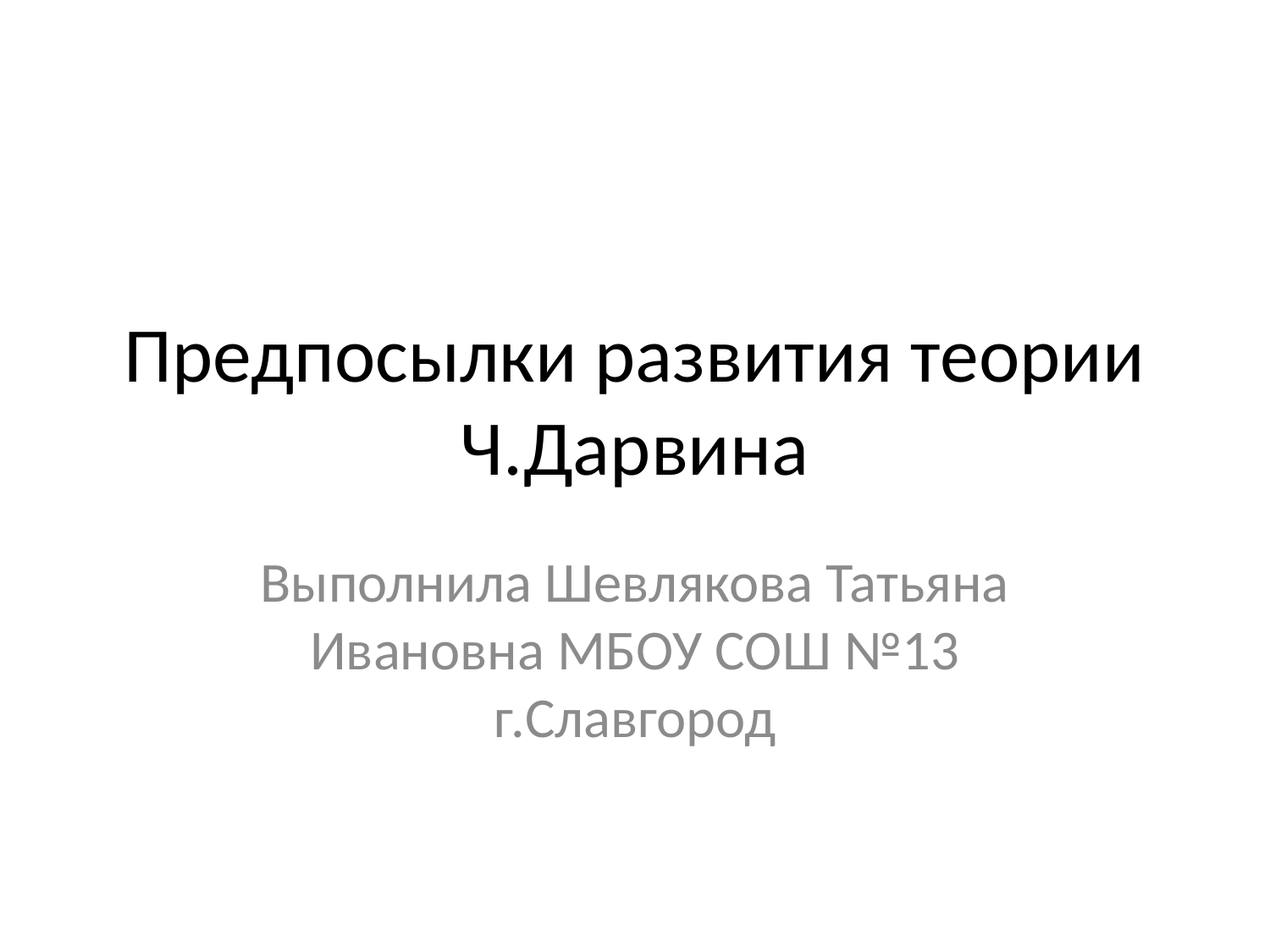

# Предпосылки развития теории Ч.Дарвина
Выполнила Шевлякова Татьяна Ивановна МБОУ СОШ №13 г.Славгород